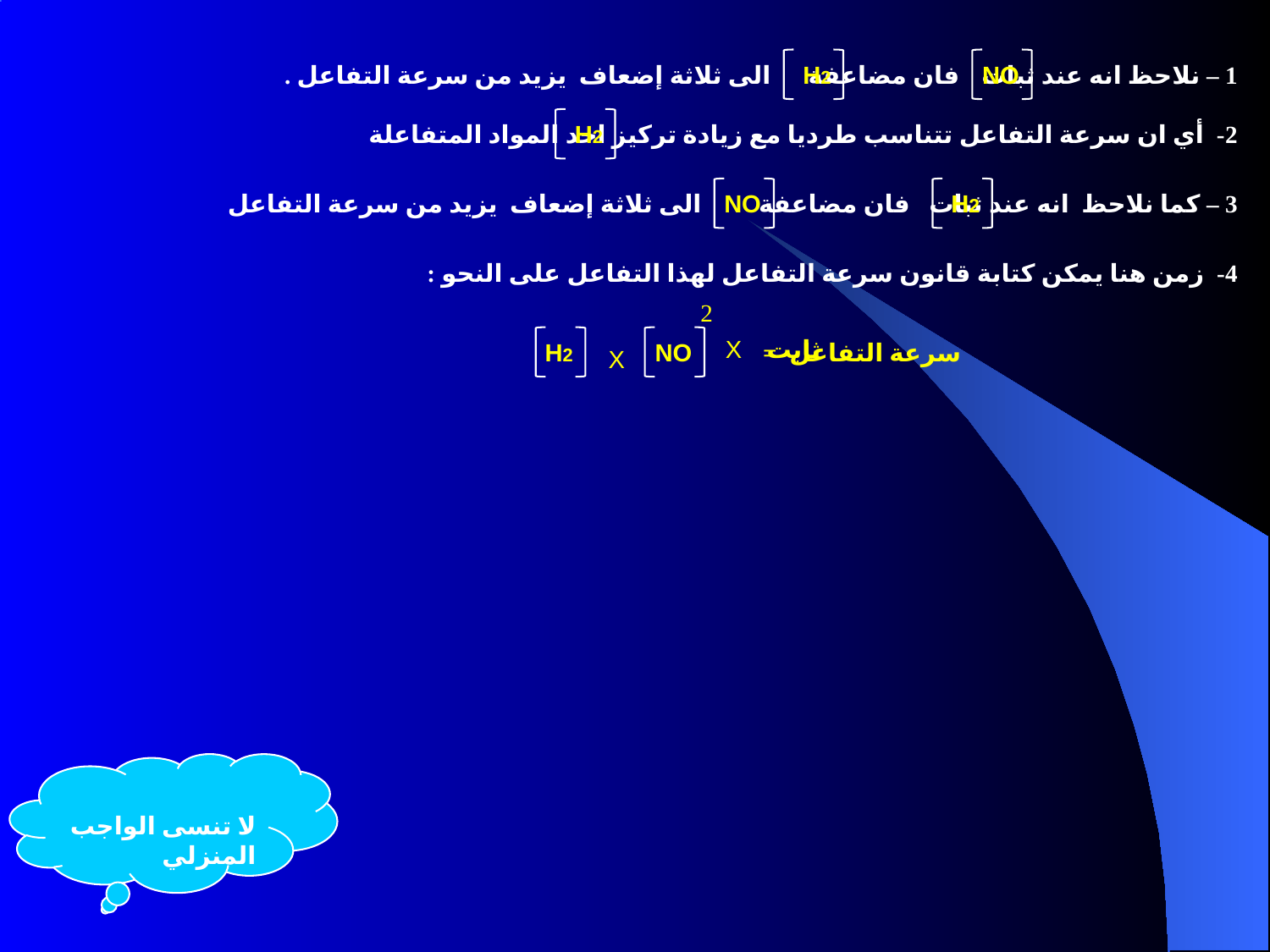

الى ثلاثة إضعاف  يزيد من سرعة التفاعل .

H2

فان مضاعفة

NO

1 – نلاحظ انه عند ثبات

H2

2-  أي ان سرعة التفاعل تتناسب طرديا مع زيادة تركيز احد المواد المتفاعلة
الى ثلاثة إضعاف  يزيد من سرعة التفاعل

NO

فان مضاعفة

H2

3 – كما نلاحظ  انه عند ثبات
4-  زمن هنا يمكن كتابة قانون سرعة التفاعل لهذا التفاعل على النحو :
2
H2

NO

ثابت    X
سرعة التفاعل  =
X

لا تنسى الواجب المنزلي